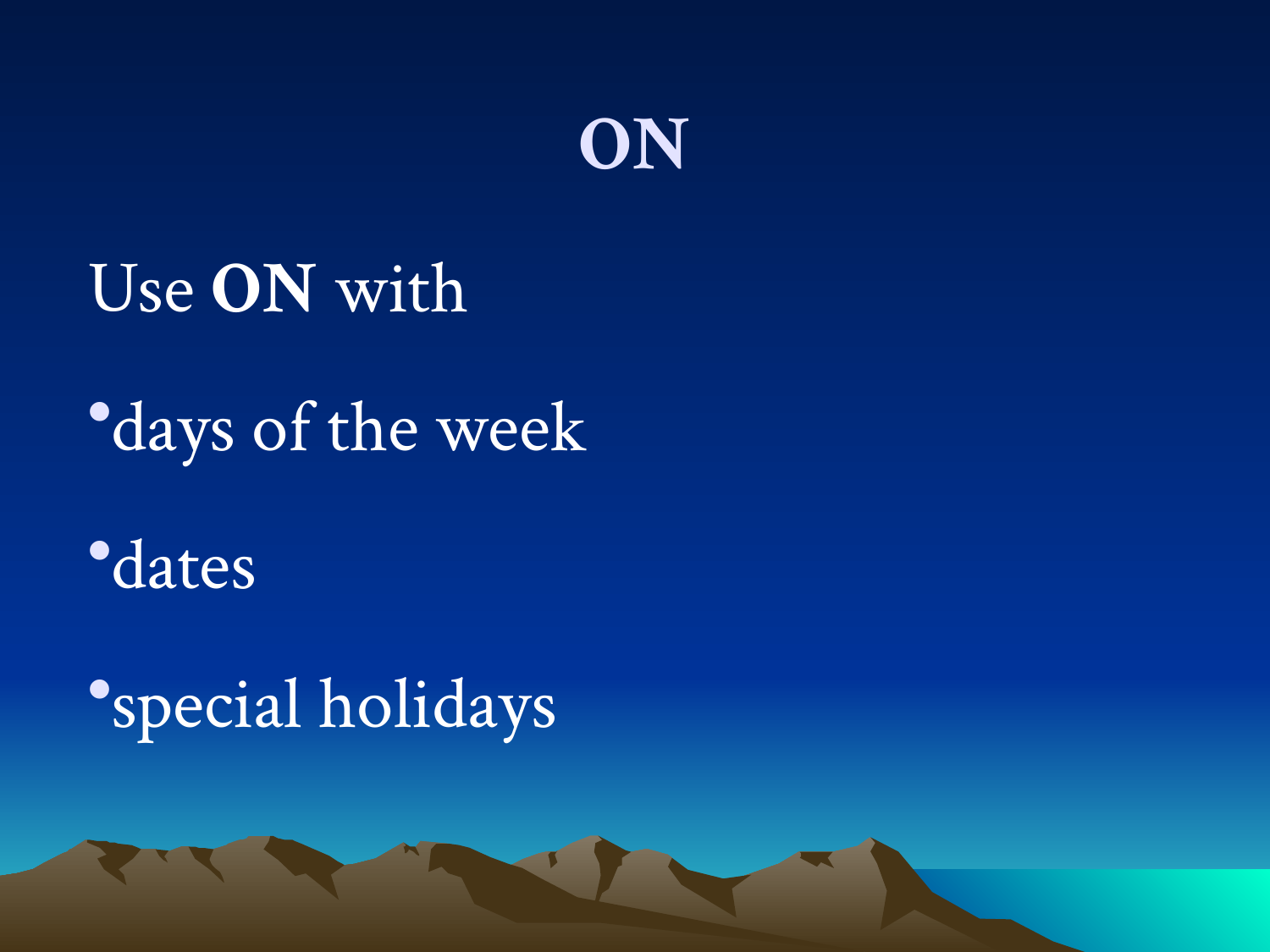

ON
Use ON with
days of the week
dates
special holidays